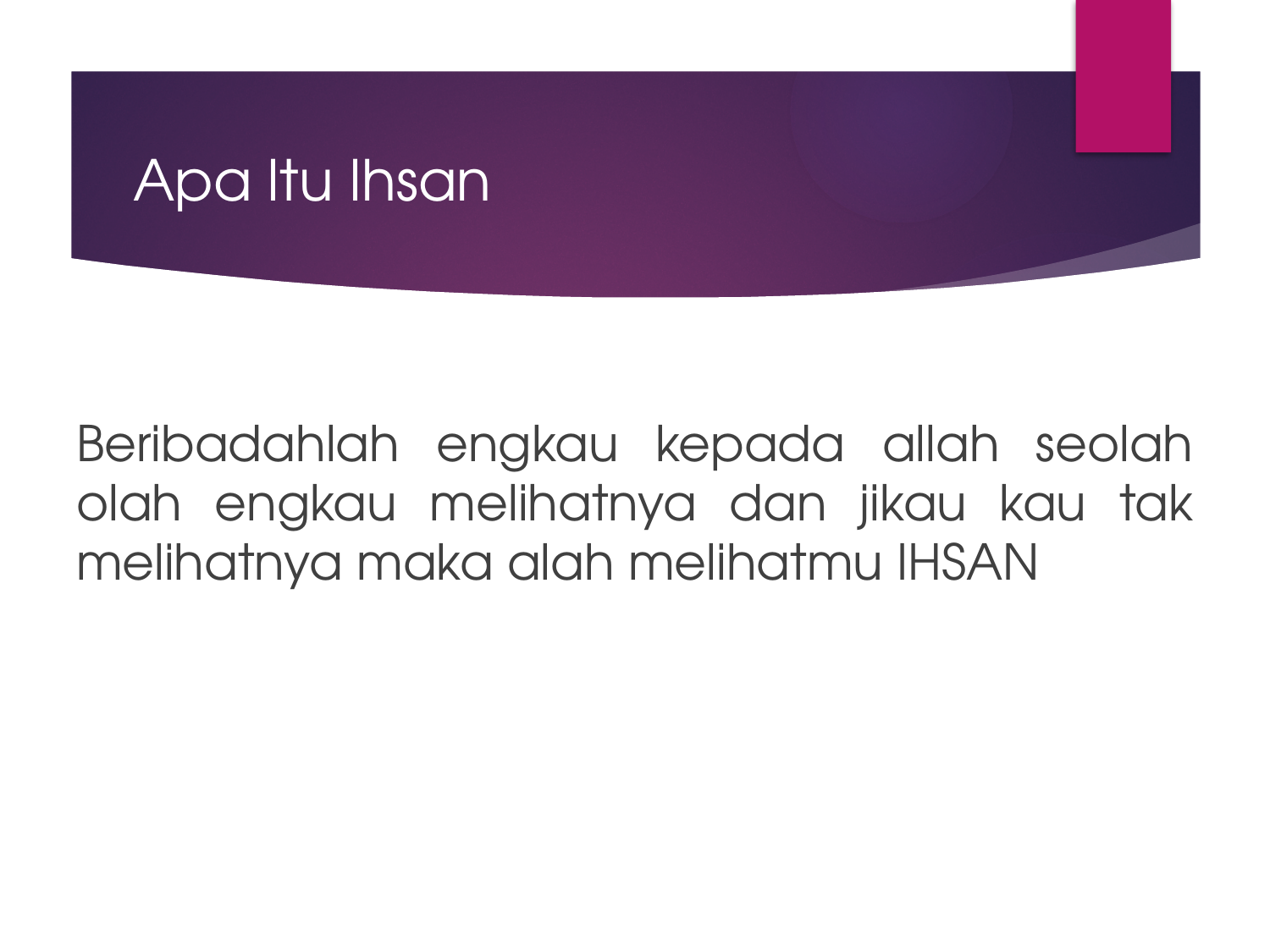

# Apa Itu Ihsan
Beribadahlah engkau kepada allah seolah olah engkau melihatnya dan jikau kau tak melihatnya maka alah melihatmu IHSAN